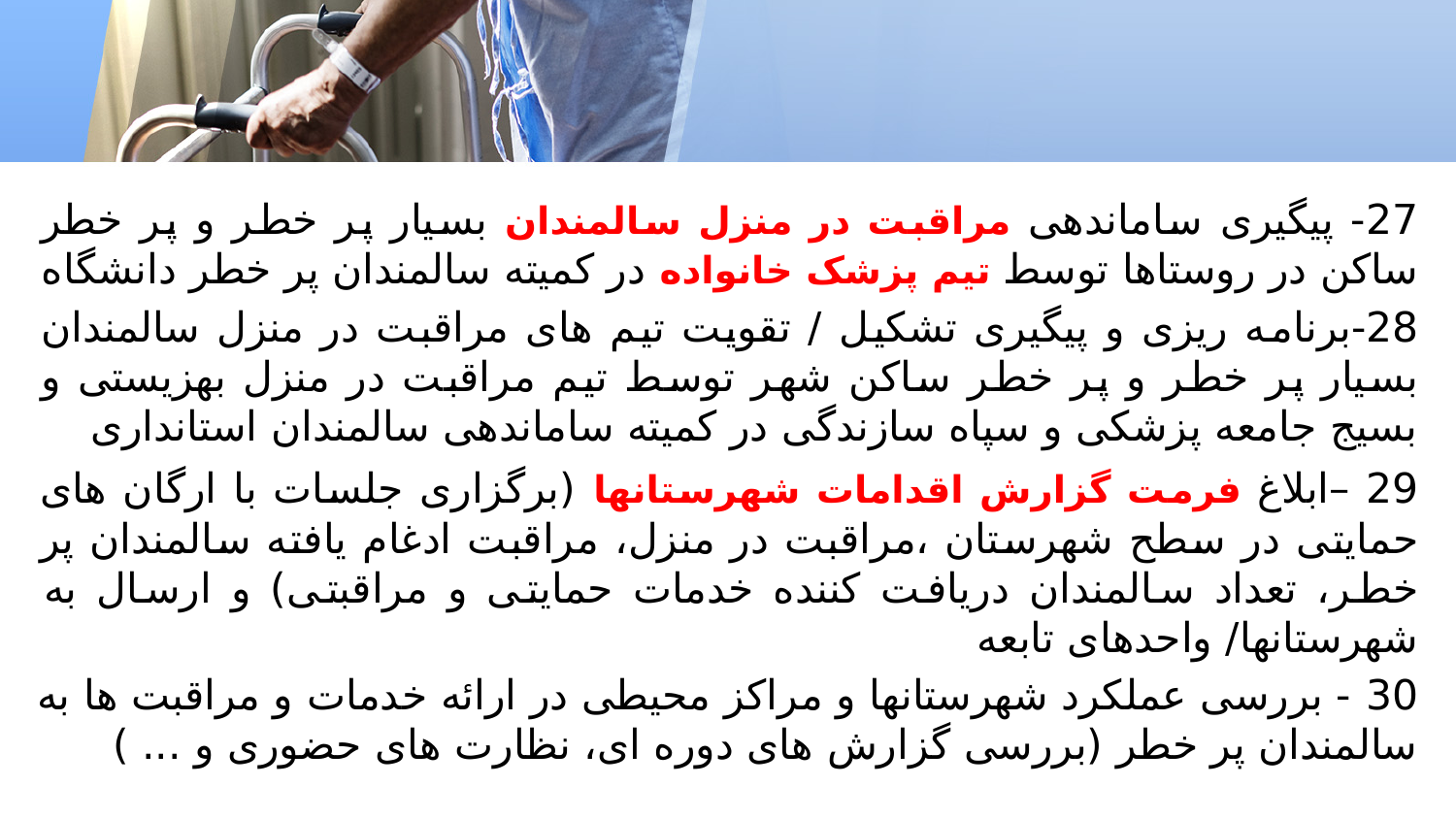

27- پیگیری ساماندهی مراقبت در منزل سالمندان بسیار پر خطر و پر خطر ساکن در روستاها توسط تیم پزشک خانواده در کمیته سالمندان پر خطر دانشگاه
28-برنامه ریزی و پیگیری تشکیل / تقویت تیم های مراقبت در منزل سالمندان بسیار پر خطر و پر خطر ساکن شهر توسط تیم مراقبت در منزل بهزیستی و بسیج جامعه پزشکی و سپاه سازندگی در کمیته ساماندهی سالمندان استانداری
29 –ابلاغ فرمت گزارش اقدامات شهرستانها (برگزاری جلسات با ارگان های حمایتی در سطح شهرستان ،مراقبت در منزل، مراقبت ادغام یافته سالمندان پر خطر، تعداد سالمندان دریافت کننده خدمات حمایتی و مراقبتی) و ارسال به شهرستانها/ واحدهای تابعه
30 - بررسی عملکرد شهرستانها و مراکز محیطی در ارائه خدمات و مراقبت ها به سالمندان پر خطر (بررسی گزارش های دوره ای، نظارت های حضوری و ... )